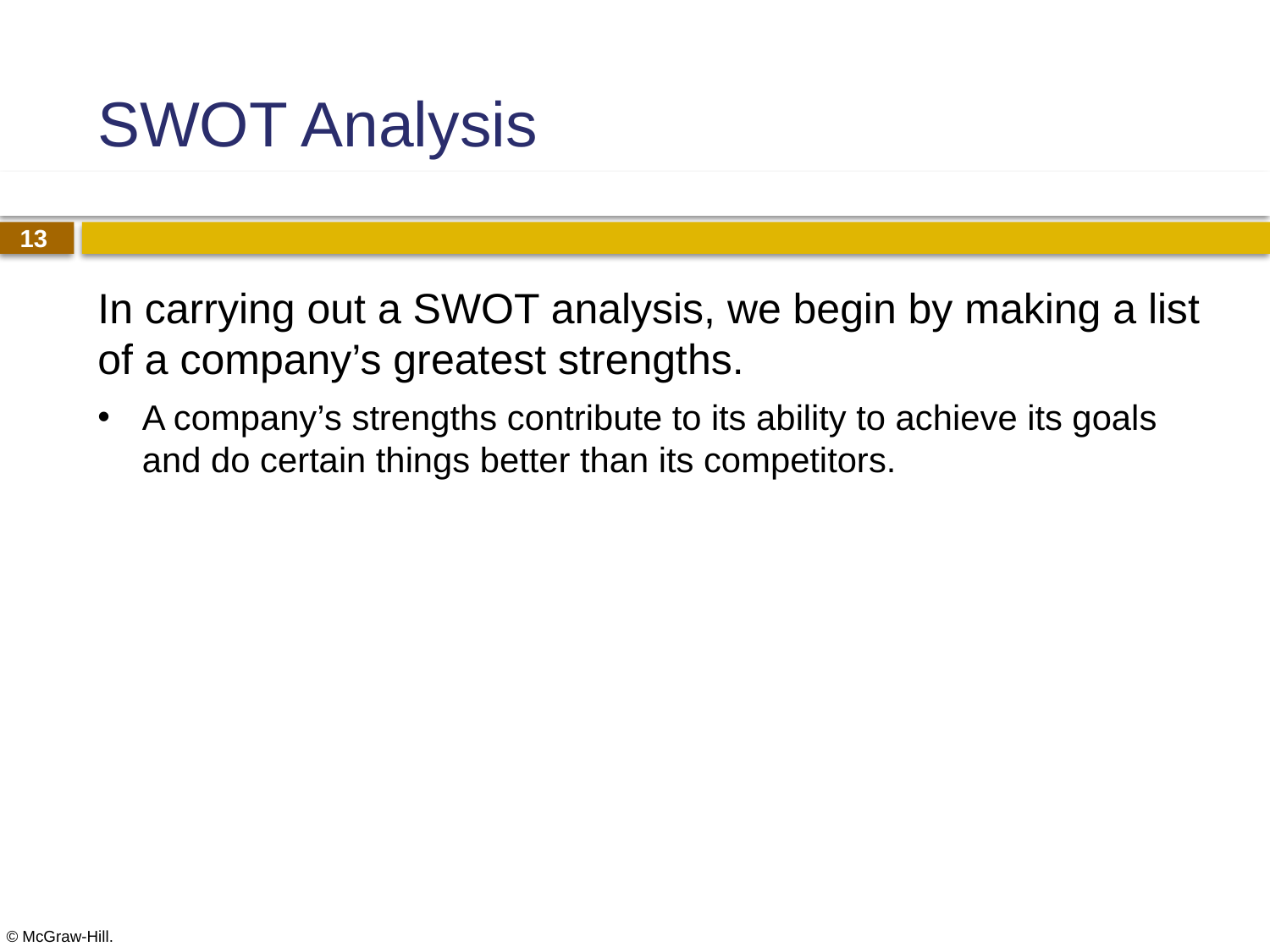

# SWOT Analysis
In carrying out a SWOT analysis, we begin by making a list of a company’s greatest strengths.
A company’s strengths contribute to its ability to achieve its goals and do certain things better than its competitors.